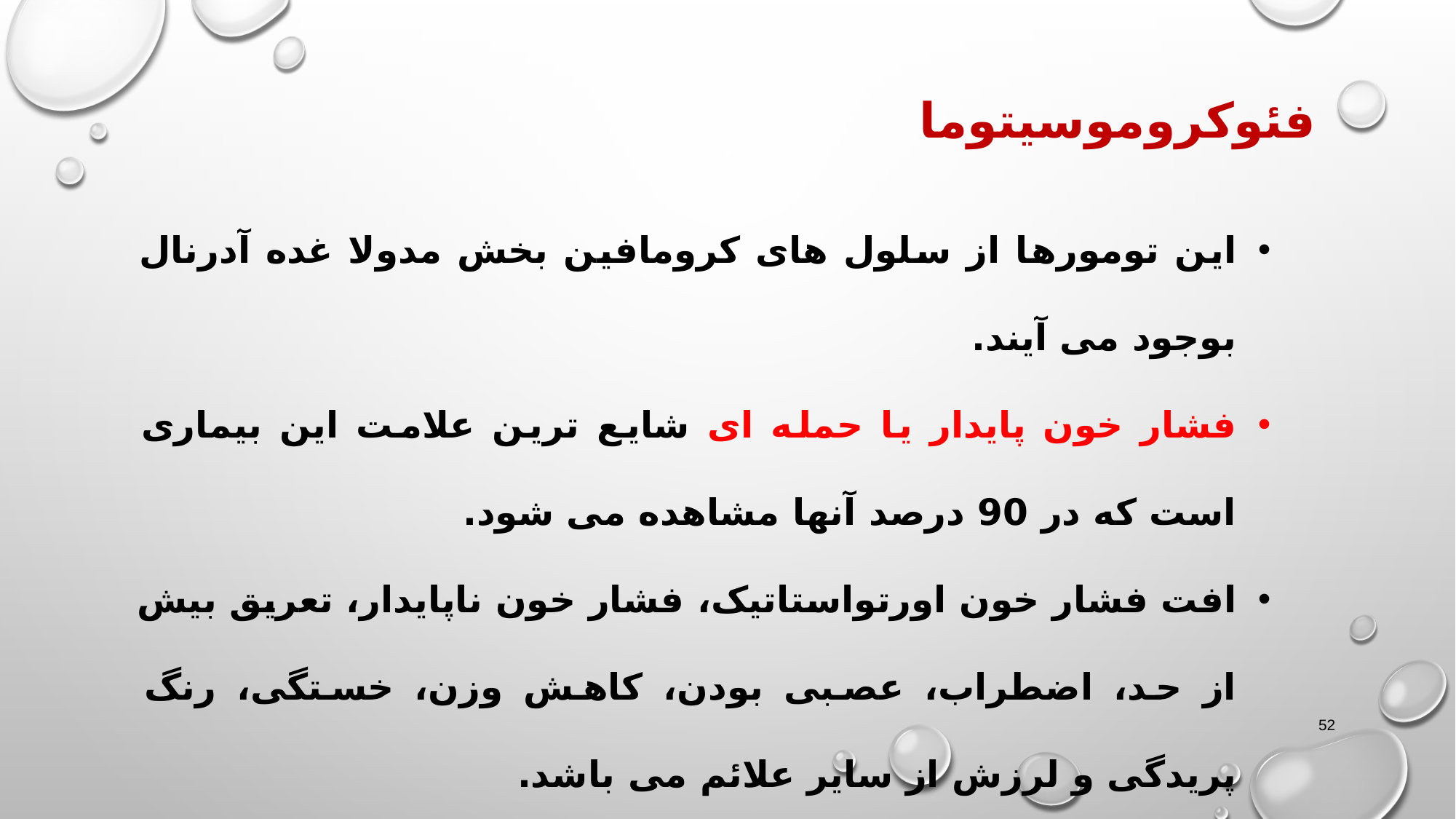

فئوکروموسیتوما
این تومورها از سلول های کرومافین بخش مدولا غده آدرنال بوجود می آیند.
فشار خون پایدار یا حمله ای شایع ترین علامت این بیماری است که در 90 درصد آنها مشاهده می شود.
افت فشار خون اورتواستاتیک، فشار خون ناپایدار، تعریق بیش از حد، اضطراب، عصبی بودن، کاهش وزن، خستگی، رنگ پریدگی و لرزش از سایر علائم می باشد.
52